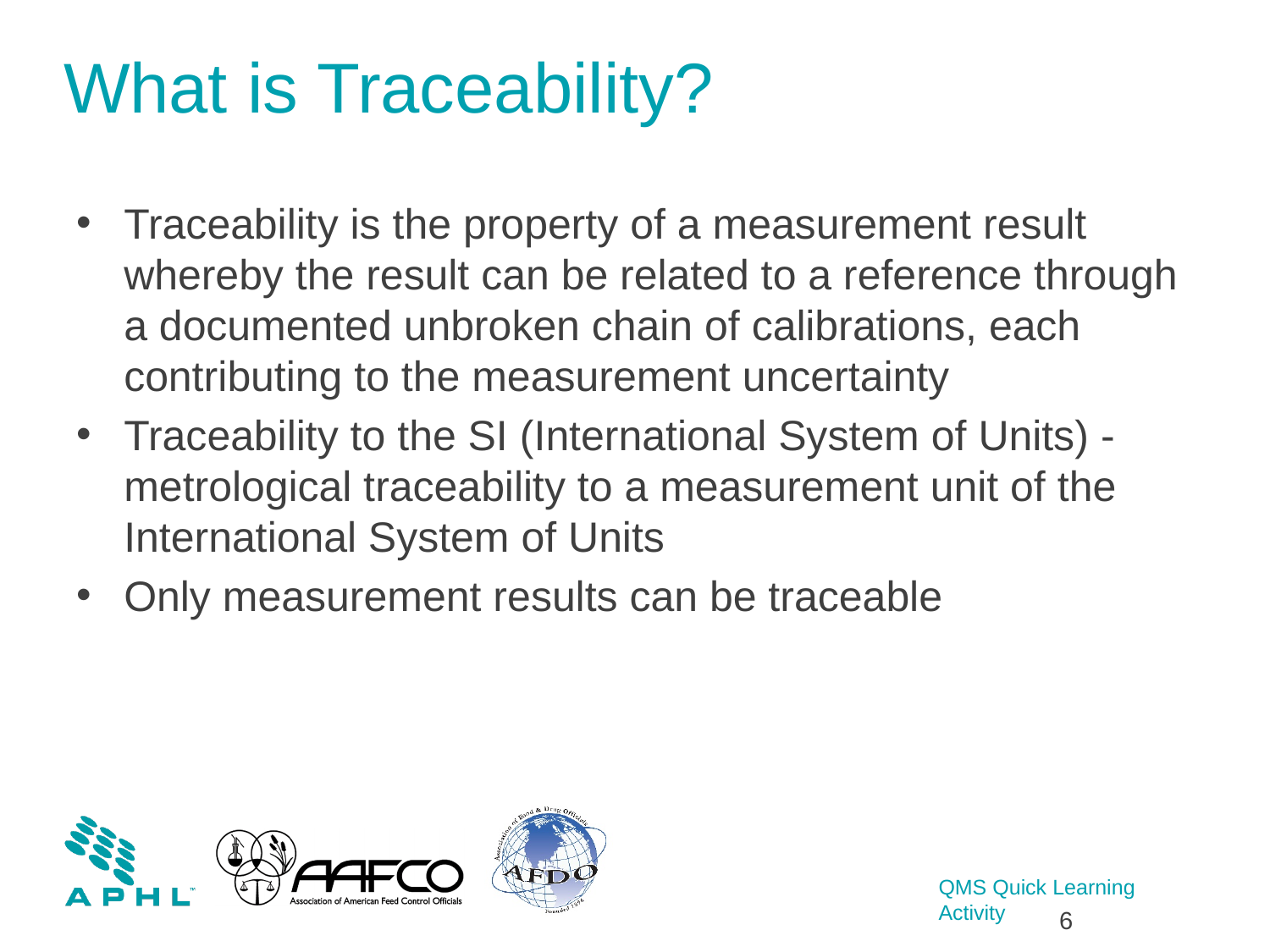

# What is Traceability?
Traceability is the property of a measurement result whereby the result can be related to a reference through a documented unbroken chain of calibrations, each contributing to the measurement uncertainty
Traceability to the SI (International System of Units) -metrological traceability to a measurement unit of the International System of Units
Only measurement results can be traceable